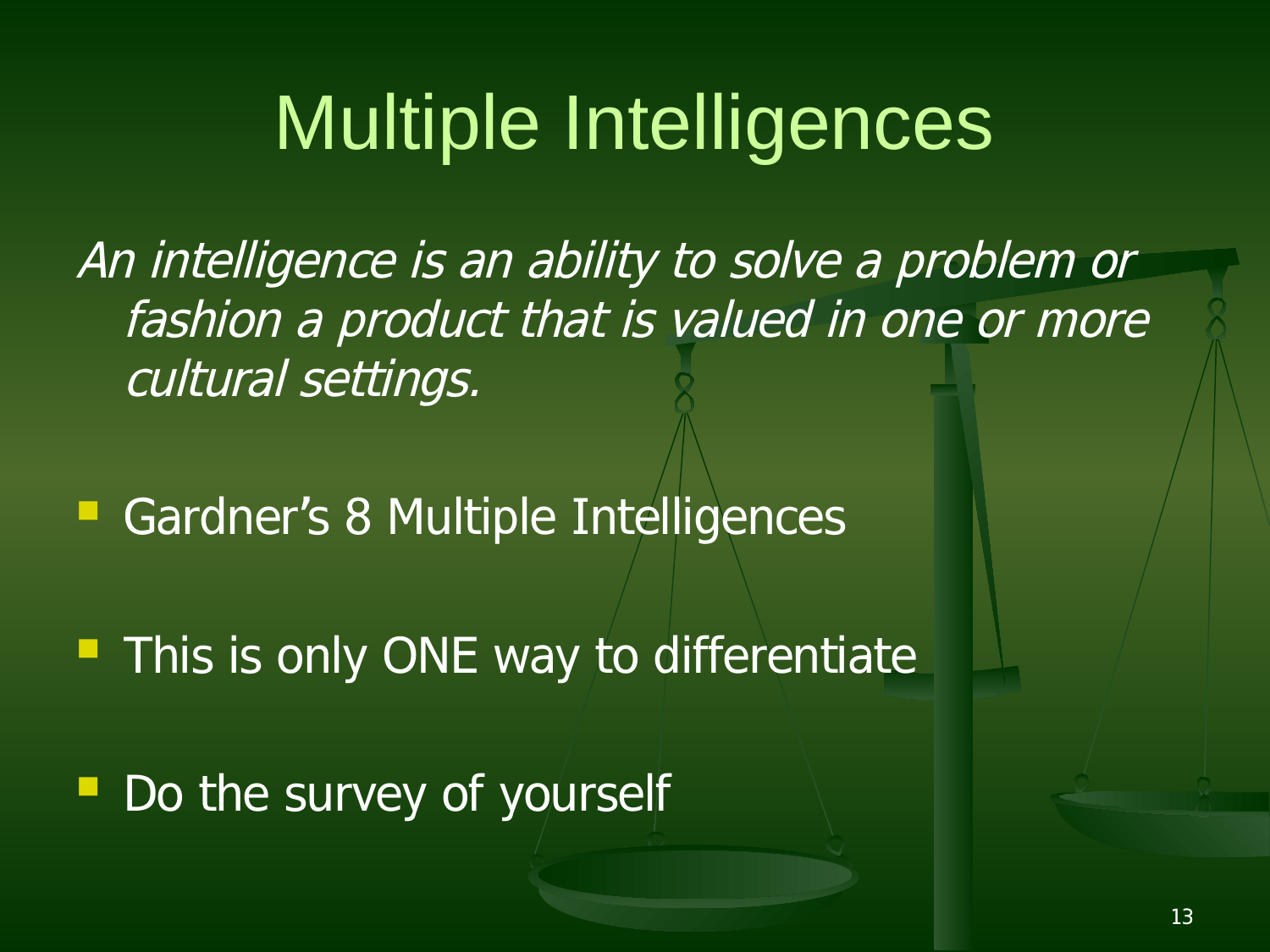

# Multiple Intelligences
An intelligence is an ability to solve a problem or fashion a product that is valued in one or more cultural settings.

Gardner’s 8 Multiple Intelligences

This is only ONE way to differentiate

Do the survey of yourself
13